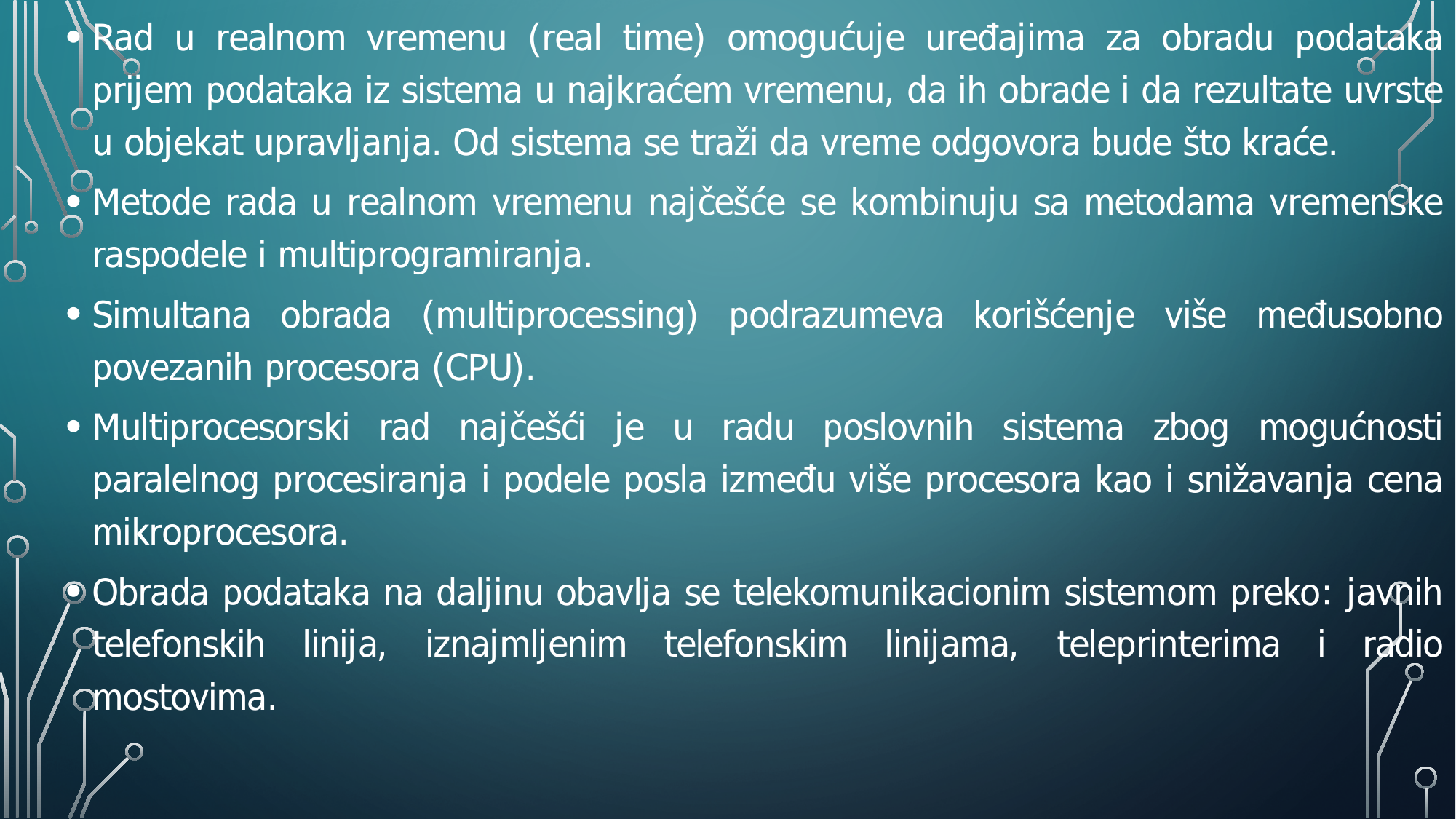

Rad u realnom vremenu (real time) omogućuje uređajima za obradu podataka prijem podataka iz sistema u najkraćem vremenu, da ih obrade i da rezultate uvrste u objekat upravljanja. Od sistema se traži da vreme odgovora bude što kraće.
Metode rada u realnom vremenu najčešće se kombinuju sa metodama vremenske raspodele i multiprogramiranja.
Simultana obrada (multiprocessing) podrazumeva korišćenje više međusobno povezanih procesora (CPU).
Multiprocesorski rad najčešći je u radu poslovnih sistema zbog mogućnosti paralelnog procesiranja i podele posla između više procesora kao i snižavanja cena mikroprocesora.
Obrada podataka na daljinu obavlja se telekomunikacionim sistemom preko: javnih telefonskih linija, iznajmljenim telefonskim linijama, teleprinterima i radio mostovima.